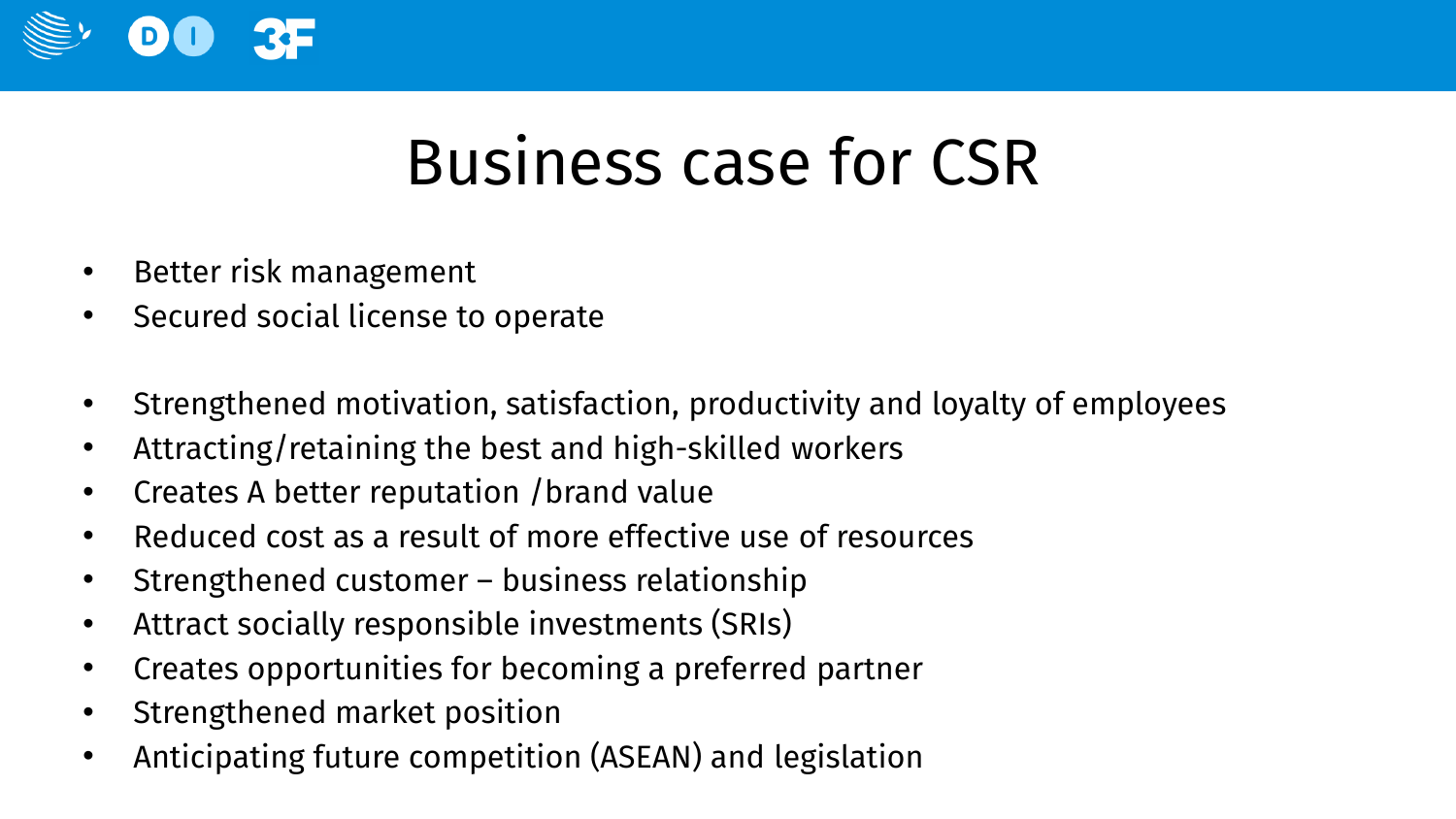

# Business case for CSR
Better risk management
Secured social license to operate

Strengthened motivation, satisfaction, productivity and loyalty of employees
Attracting/retaining the best and high-skilled workers
Creates A better reputation /brand value
Reduced cost as a result of more effective use of resources
Strengthened customer – business relationship
Attract socially responsible investments (SRIs)
Creates opportunities for becoming a preferred partner
Strengthened market position
Anticipating future competition (ASEAN) and legislation